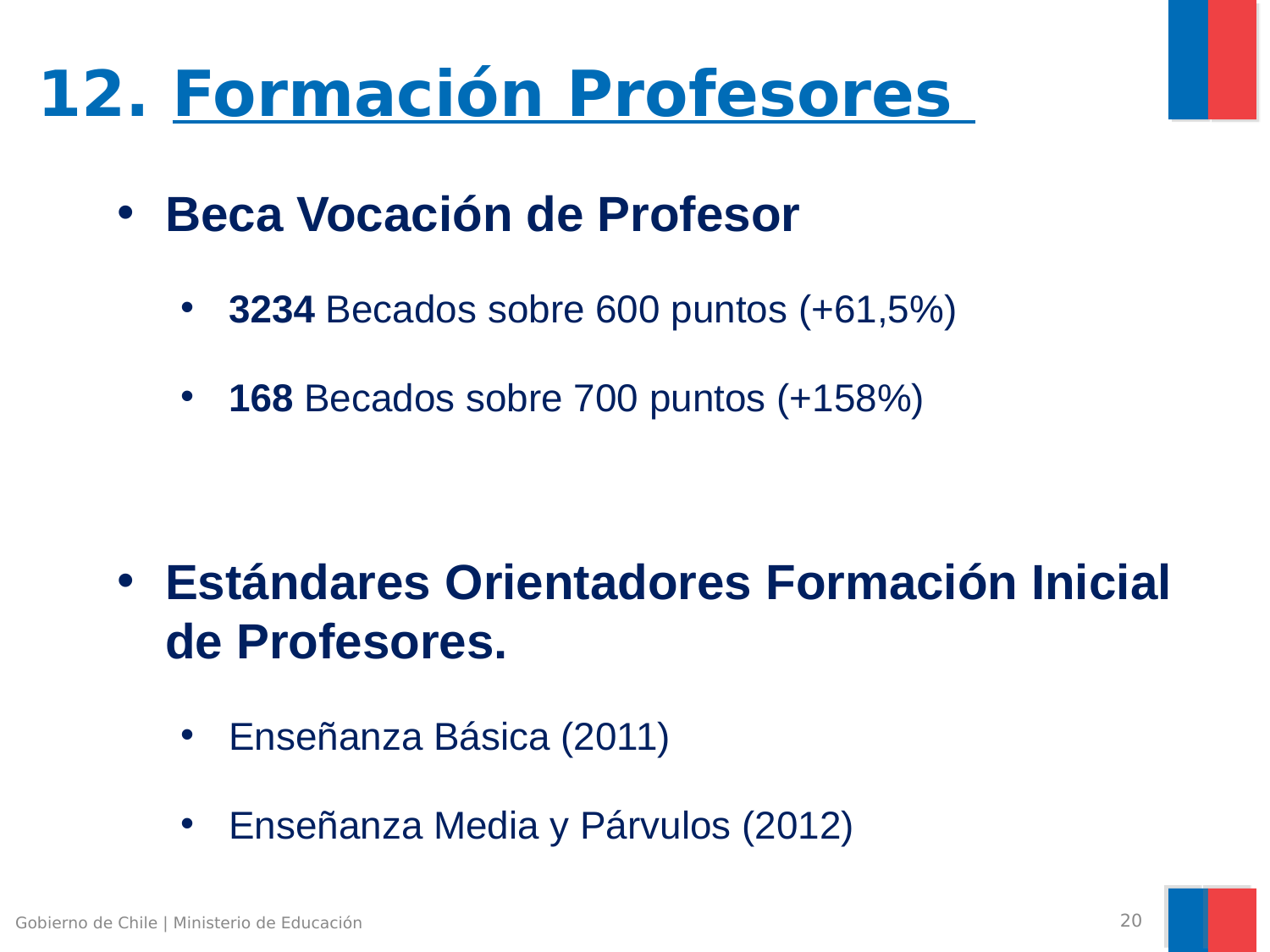

# 12. Formación Profesores
Beca Vocación de Profesor
3234 Becados sobre 600 puntos (+61,5%)
168 Becados sobre 700 puntos (+158%)

Estándares Orientadores Formación Inicial de Profesores.
Enseñanza Básica (2011)
Enseñanza Media y Párvulos (2012)
Gobierno de Chile | Ministerio de Educación
20